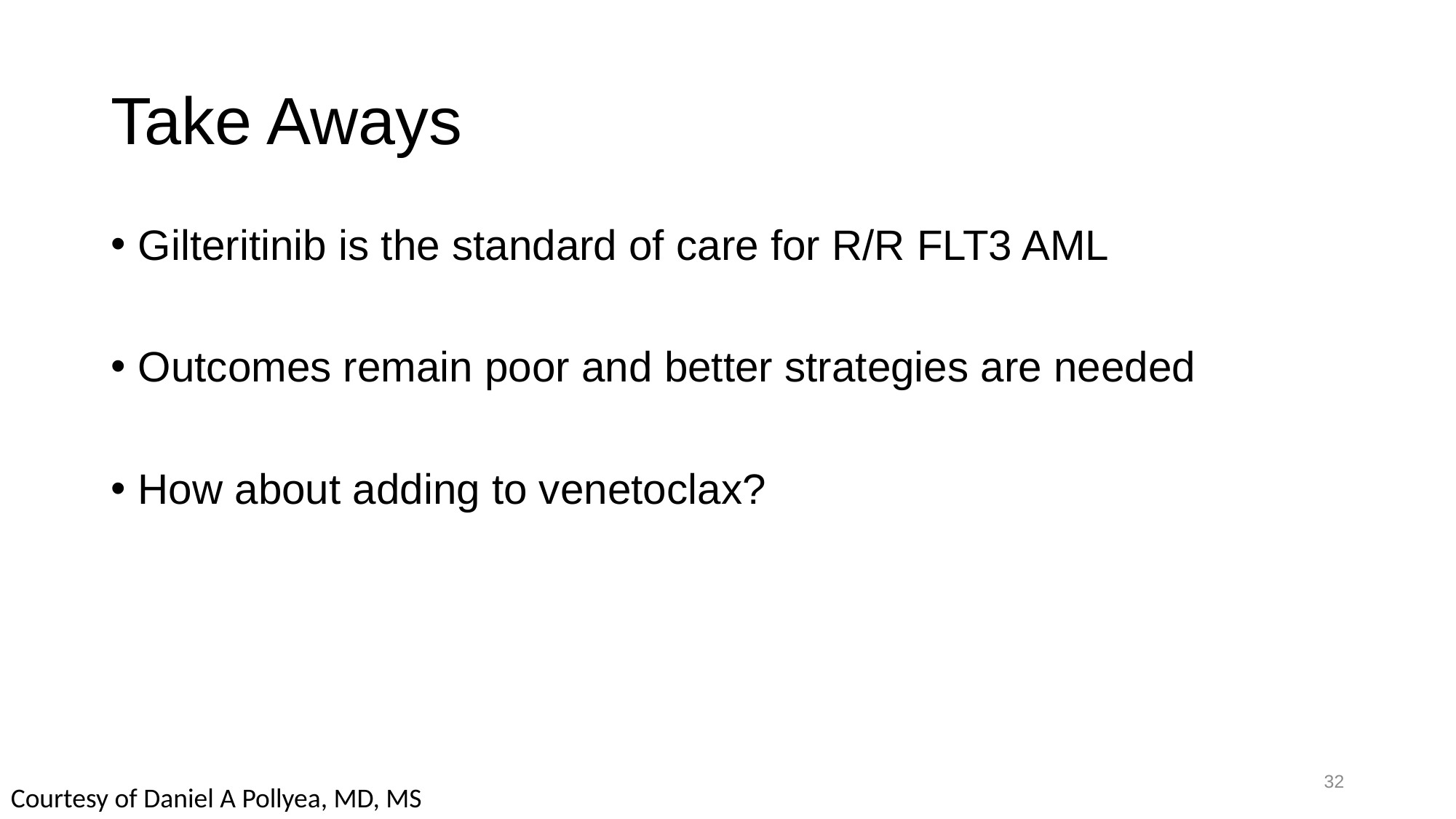

# Take Aways
Gilteritinib is the standard of care for R/R FLT3 AML

Outcomes remain poor and better strategies are needed

How about adding to venetoclax?
32
Courtesy of Daniel A Pollyea, MD, MS